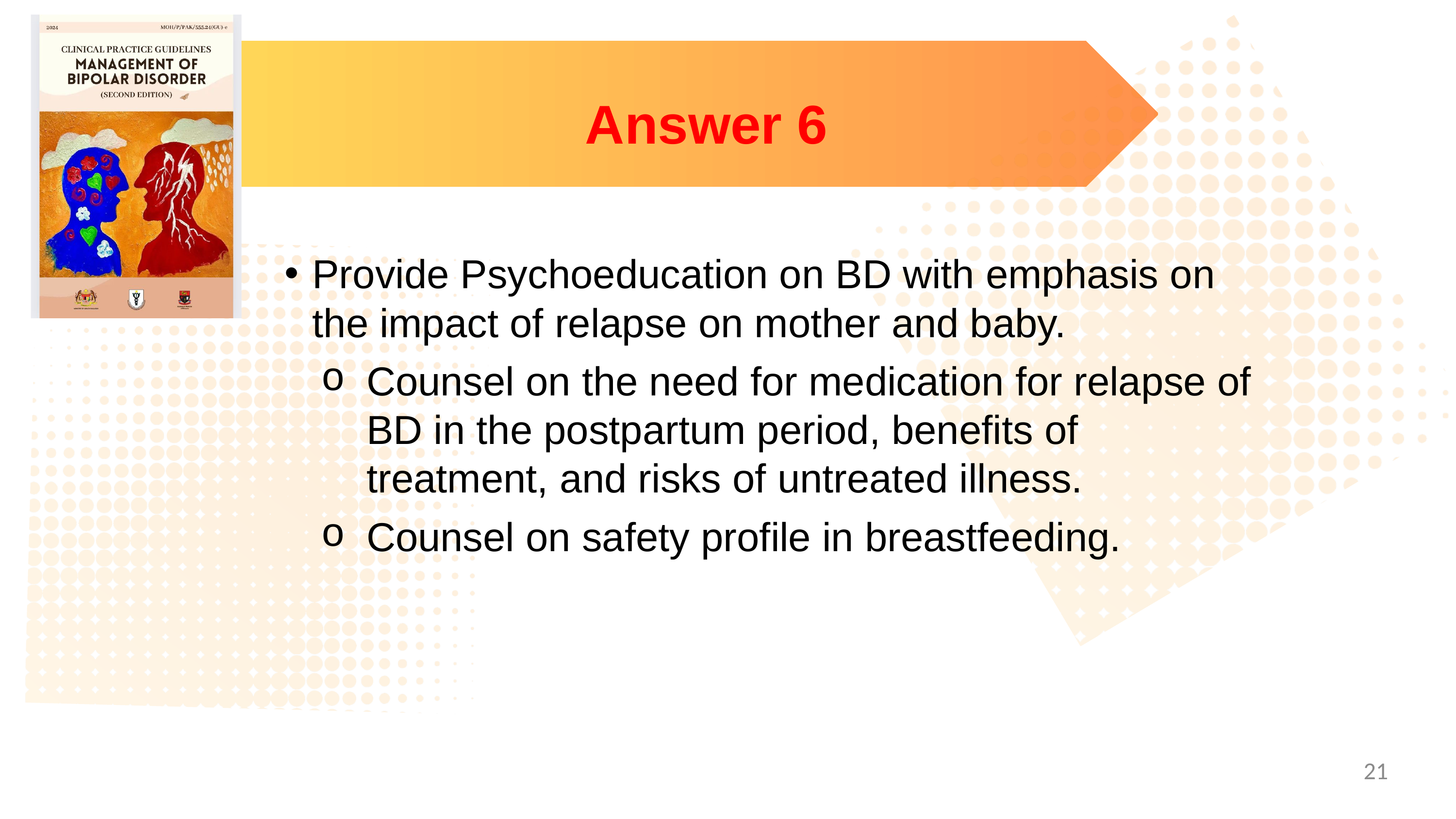

Answer 6

Provide Psychoeducation on BD with emphasis on the impact of relapse on mother and baby.
Counsel on the need for medication for relapse of BD in the postpartum period, benefits of treatment, and risks of untreated illness.
Counsel on safety profile in breastfeeding.
21